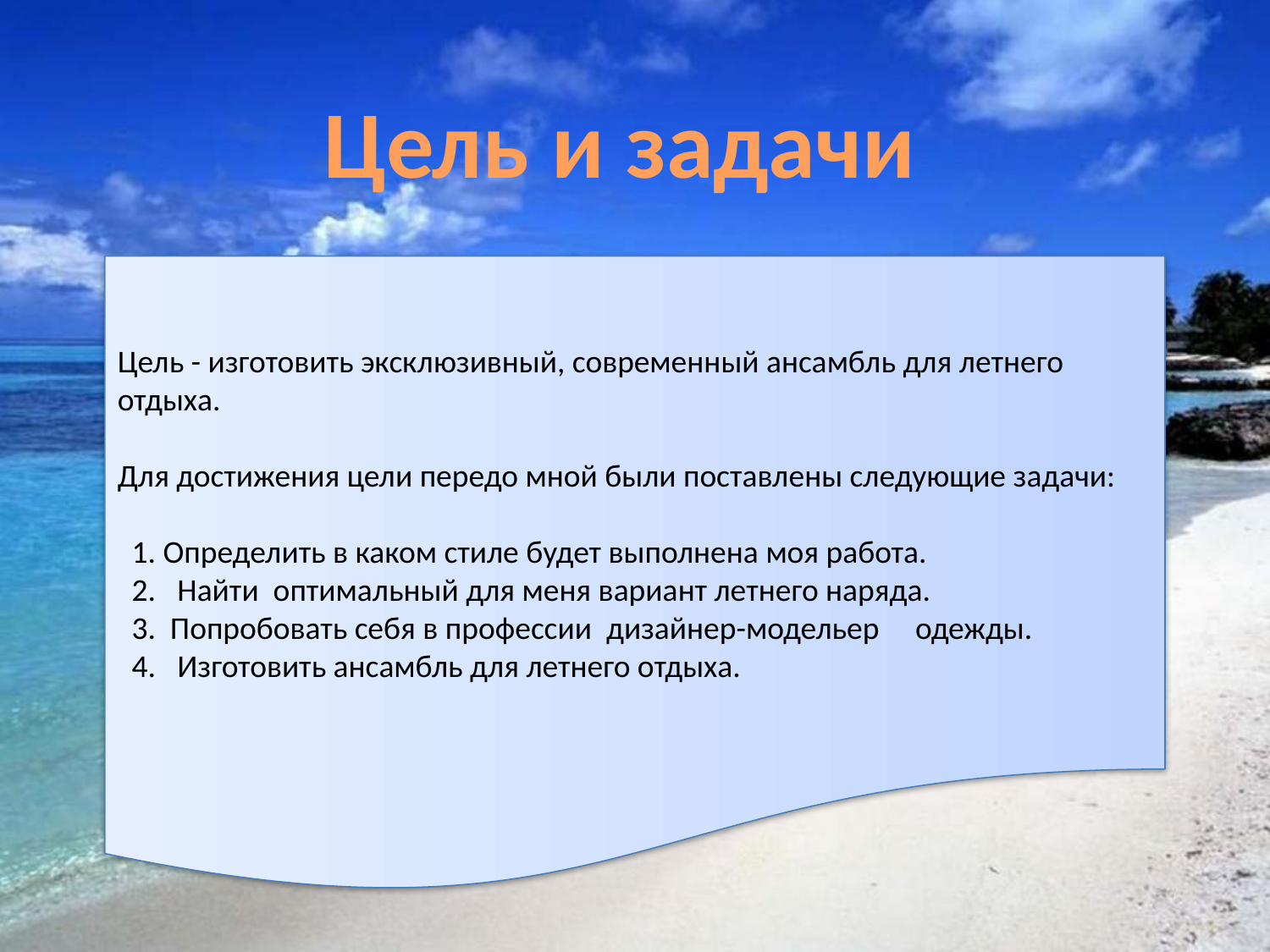

Цель и задачи
Цель - изготовить эксклюзивный, современный ансамбль для летнего отдыха.

Для достижения цели передо мной были поставлены следующие задачи:

  1. Определить в каком стиле будет выполнена моя работа.
  2.   Найти  оптимальный для меня вариант летнего наряда.
  3.  Попробовать себя в профессии  дизайнер-модельер     одежды.
  4.   Изготовить ансамбль для летнего отдыха.